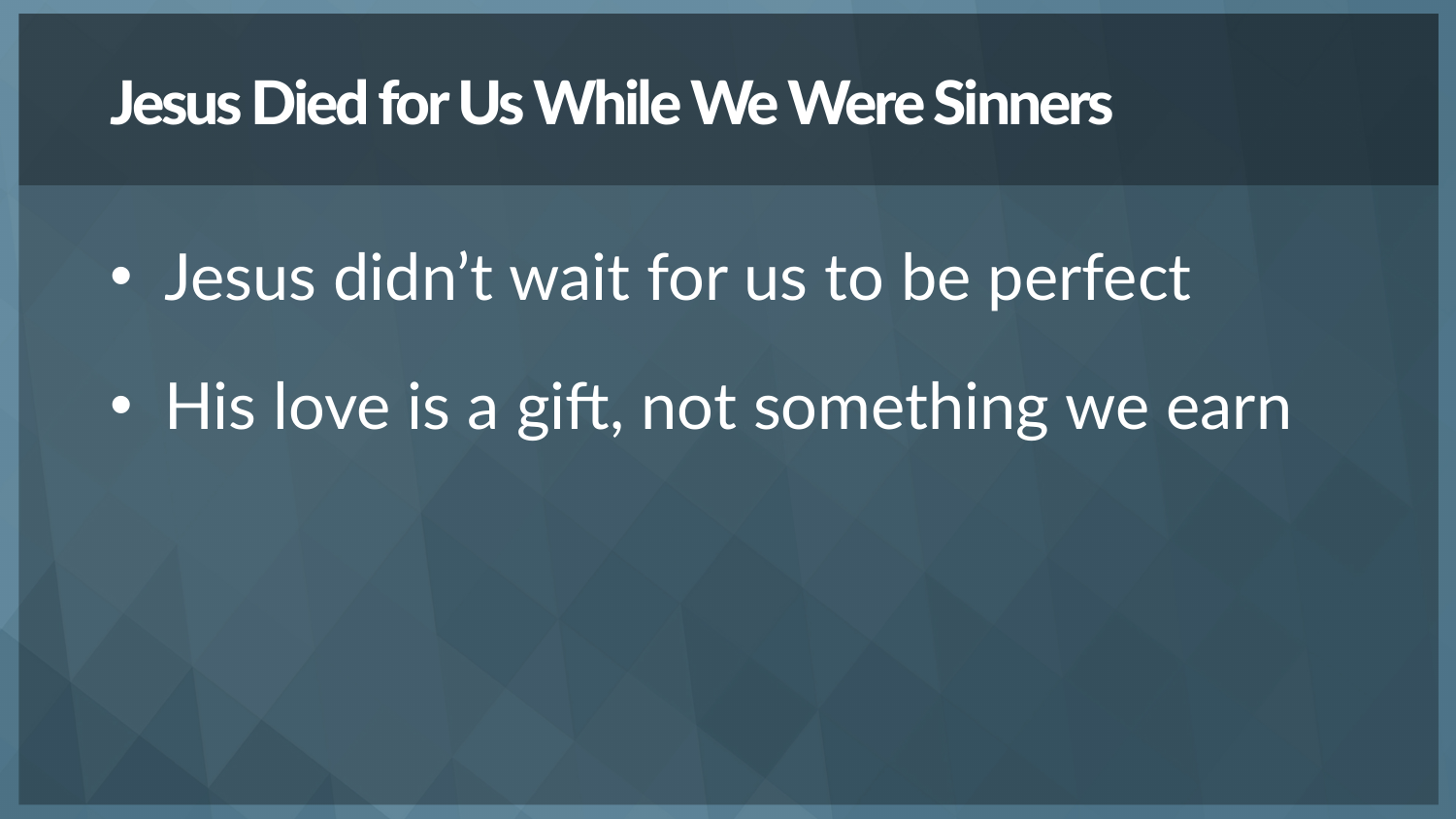

# Jesus Died for Us While We Were Sinners
Jesus didn’t wait for us to be perfect
His love is a gift, not something we earn